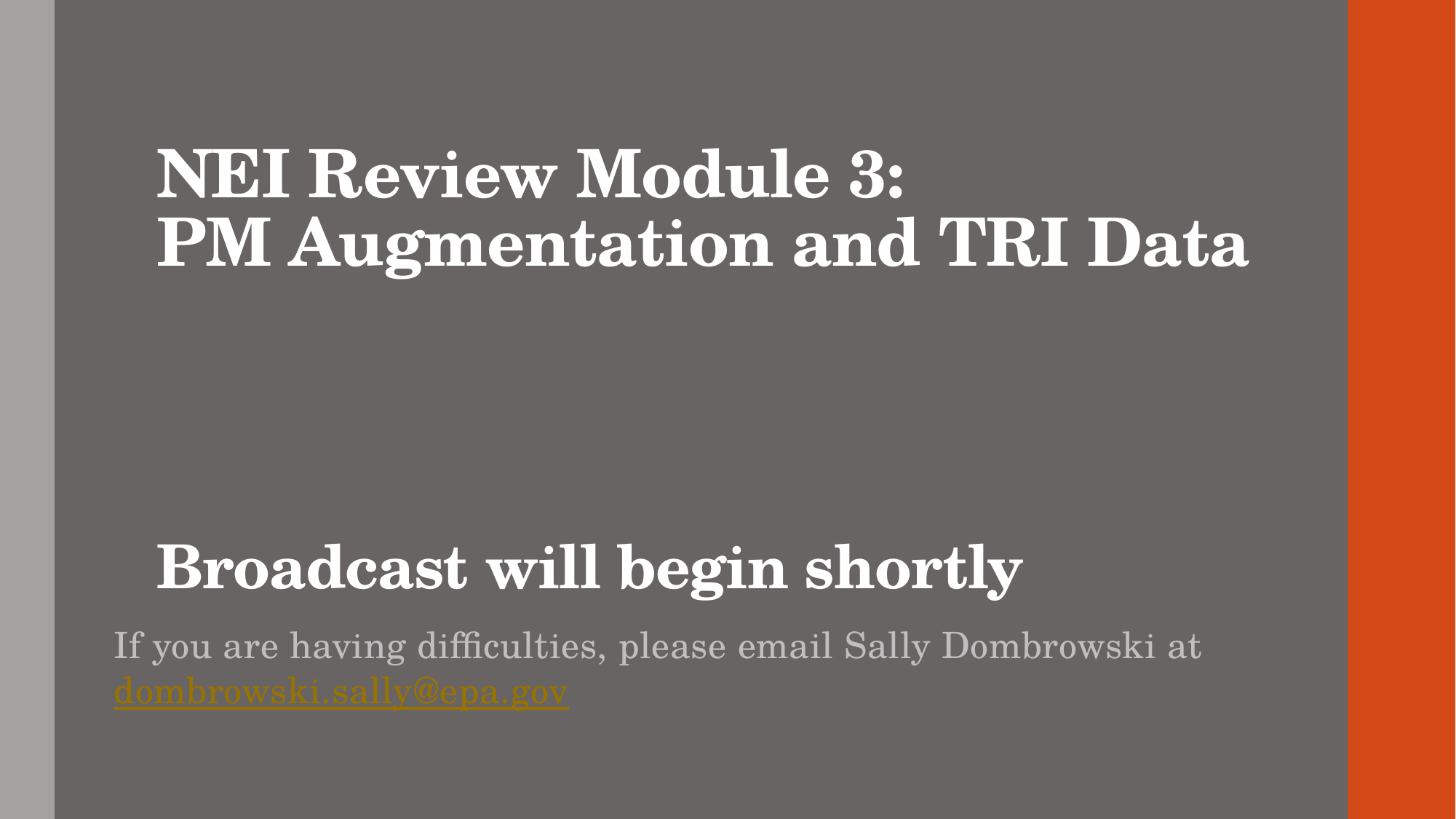

# NEI Review Module 3: PM Augmentation and TRI Data Broadcast will begin shortly
If you are having difficulties, please email Sally Dombrowski at dombrowski.sally@epa.gov